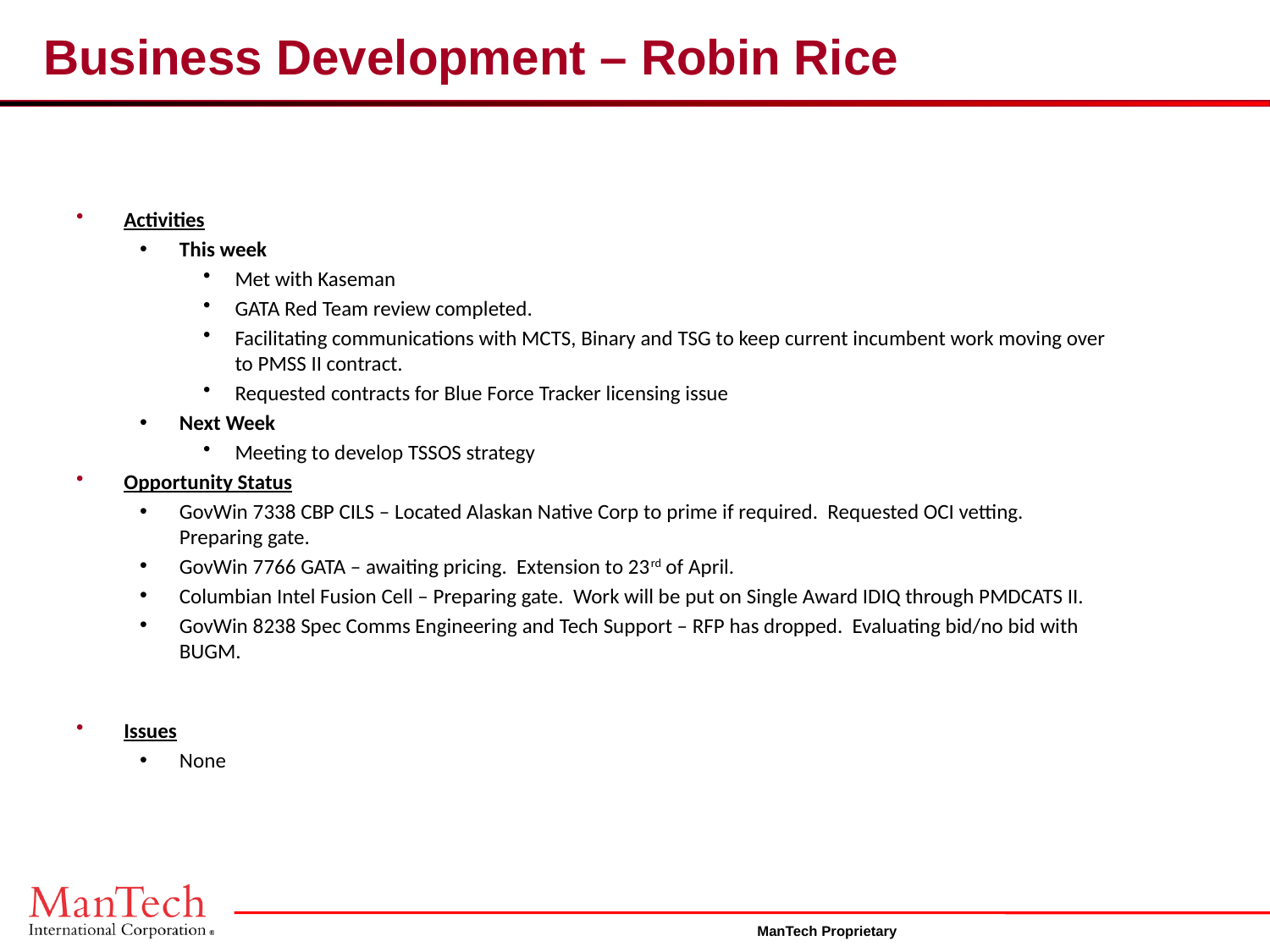

# Business Development – Robin Rice
Activities
This week
Met with Kaseman
GATA Red Team review completed.
Facilitating communications with MCTS, Binary and TSG to keep current incumbent work moving over to PMSS II contract.
Requested contracts for Blue Force Tracker licensing issue
Next Week
Meeting to develop TSSOS strategy
Opportunity Status
GovWin 7338 CBP CILS – Located Alaskan Native Corp to prime if required.  Requested OCI vetting.  Preparing gate.
GovWin 7766 GATA – awaiting pricing.  Extension to 23rd of April.
Columbian Intel Fusion Cell – Preparing gate.  Work will be put on Single Award IDIQ through PMDCATS II.
GovWin 8238 Spec Comms Engineering and Tech Support – RFP has dropped.  Evaluating bid/no bid with BUGM.

Issues
None